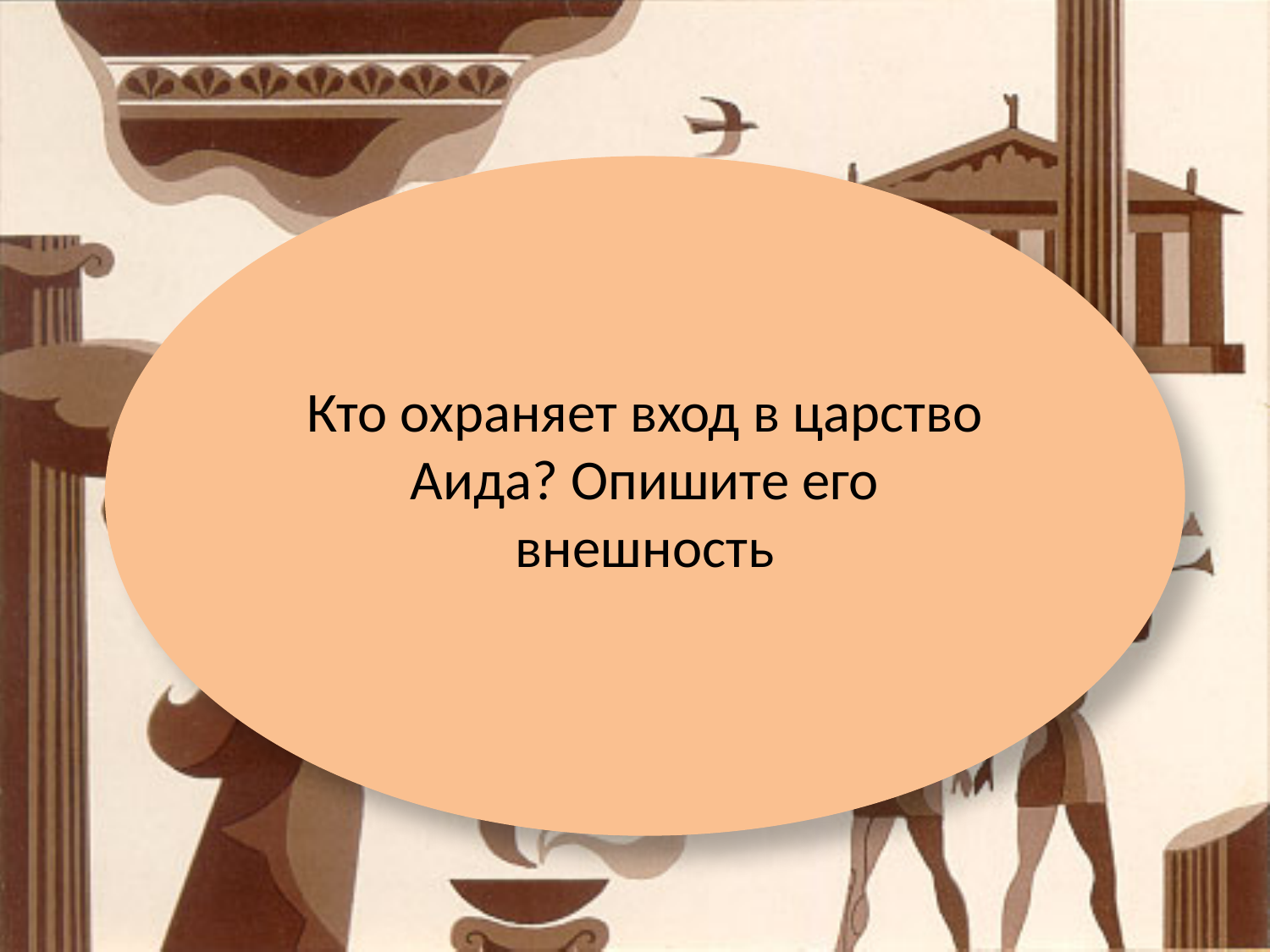

Кто охраняет вход в царство Аида? Опишите его внешность